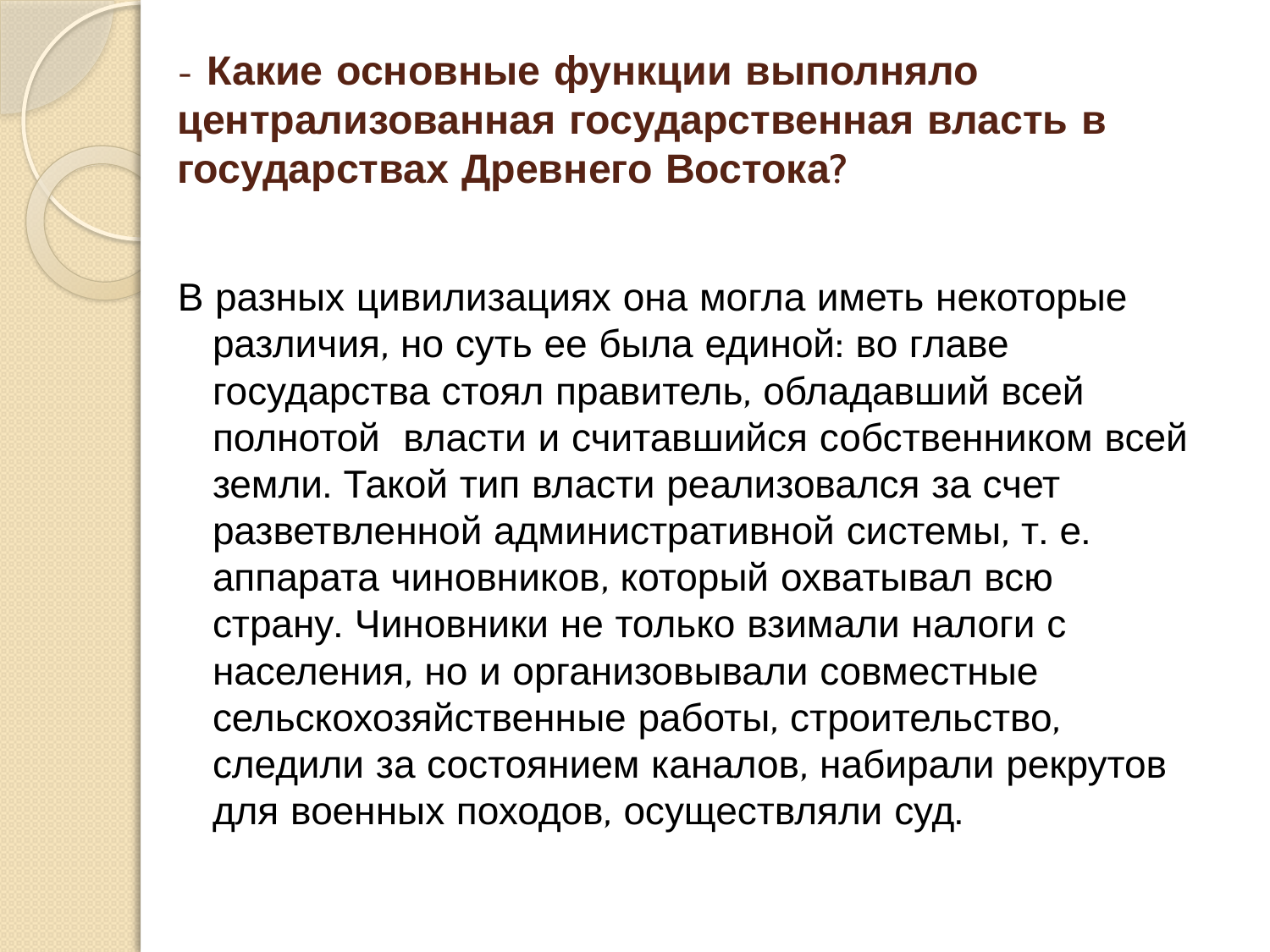

# - Какие основные функции выполняло централизованная государственная власть в государствах Древнего Востока?
В разных цивилизациях она могла иметь некоторые различия, но суть ее была единой: во главе государства стоял правитель, обладавший всей полнотой  власти и считавшийся собственником всей земли. Такой тип власти реализовался за счет разветвленной административной системы, т. е. аппарата чиновников, который охватывал всю страну. Чиновники не только взимали налоги с населения, но и организовывали совместные сельскохозяйственные работы, строительство, следили за состоянием каналов, набирали рекрутов для военных походов, осуществляли суд.